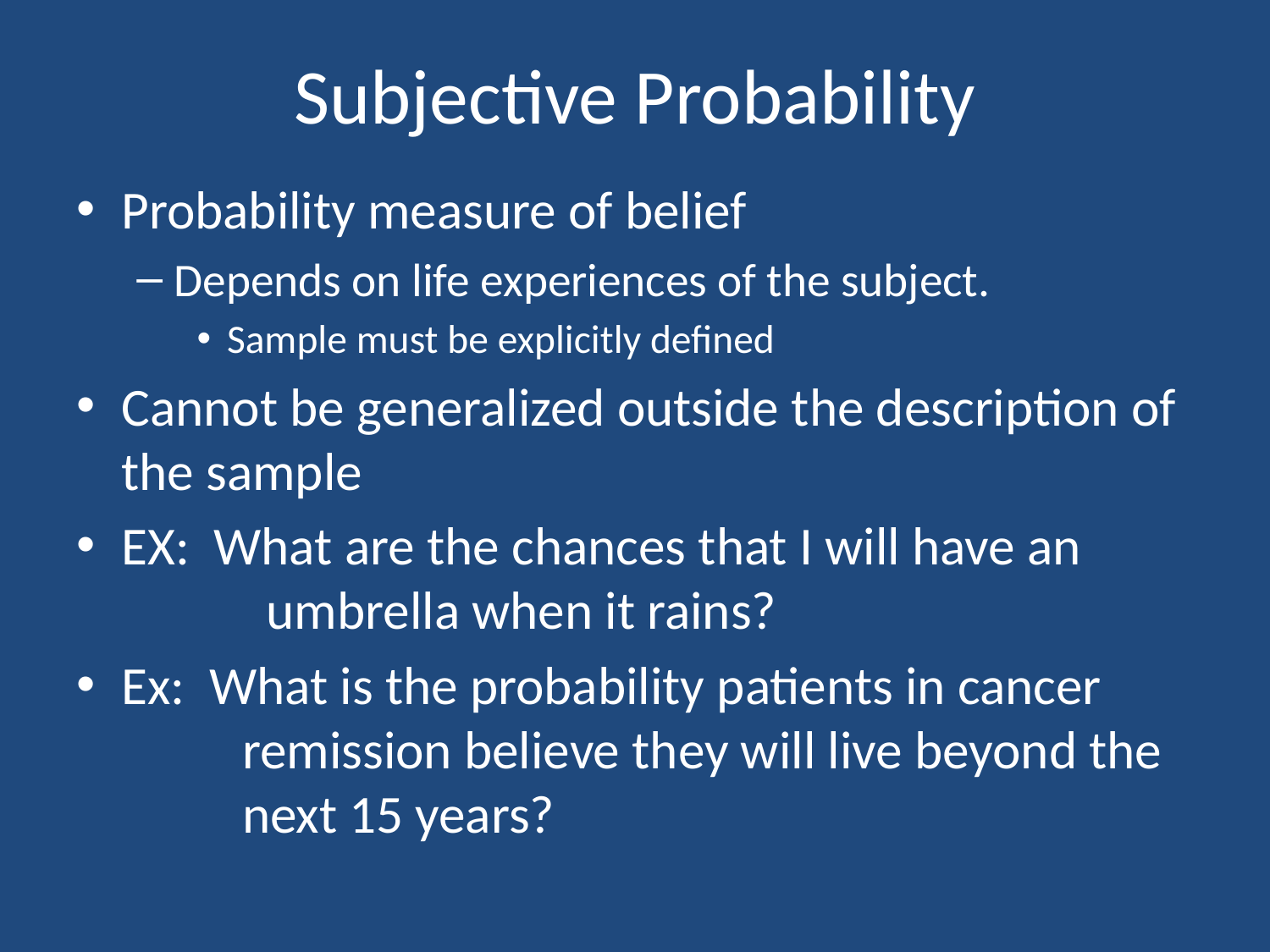

# Subjective Probability
Probability measure of belief
Depends on life experiences of the subject.
Sample must be explicitly defined
Cannot be generalized outside the description of the sample
EX:  What are the chances that I will have an    	  umbrella when it rains?
Ex:  What is the probability patients in cancer 	remission believe they will live beyond the 	next 15 years?